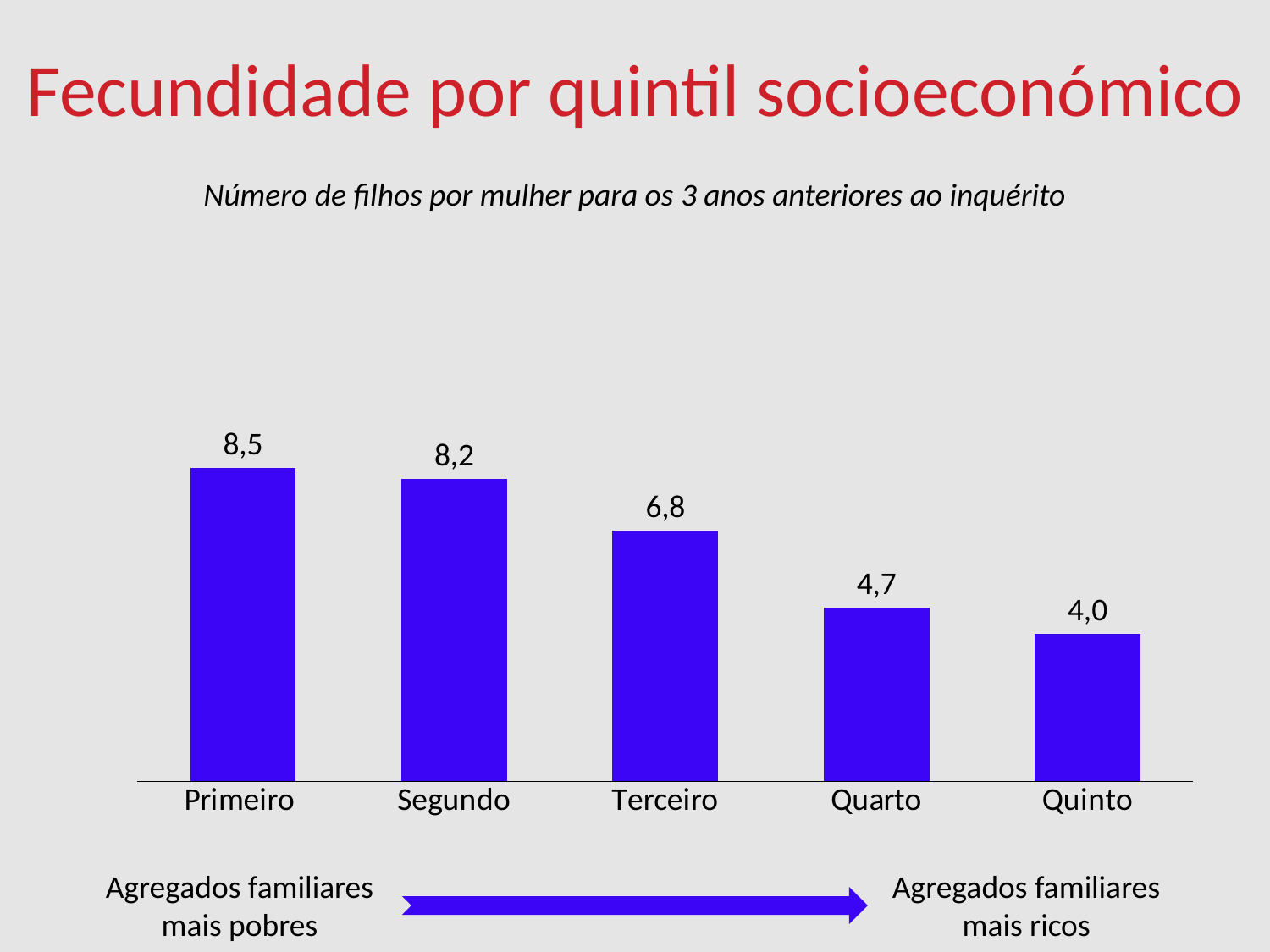

Fecundidade por quintil socioeconómico
Número de filhos por mulher para os 3 anos anteriores ao inquérito

### Chart

| Category | Column1 |
|---|---|
| Primeiro  | 8.5 |
| Segundo | 8.2 |
| Terceiro | 6.8 |
| Quarto | 4.7 |
| Quinto | 4.0 |
Agregados familiares mais pobres
Agregados familiares mais ricos